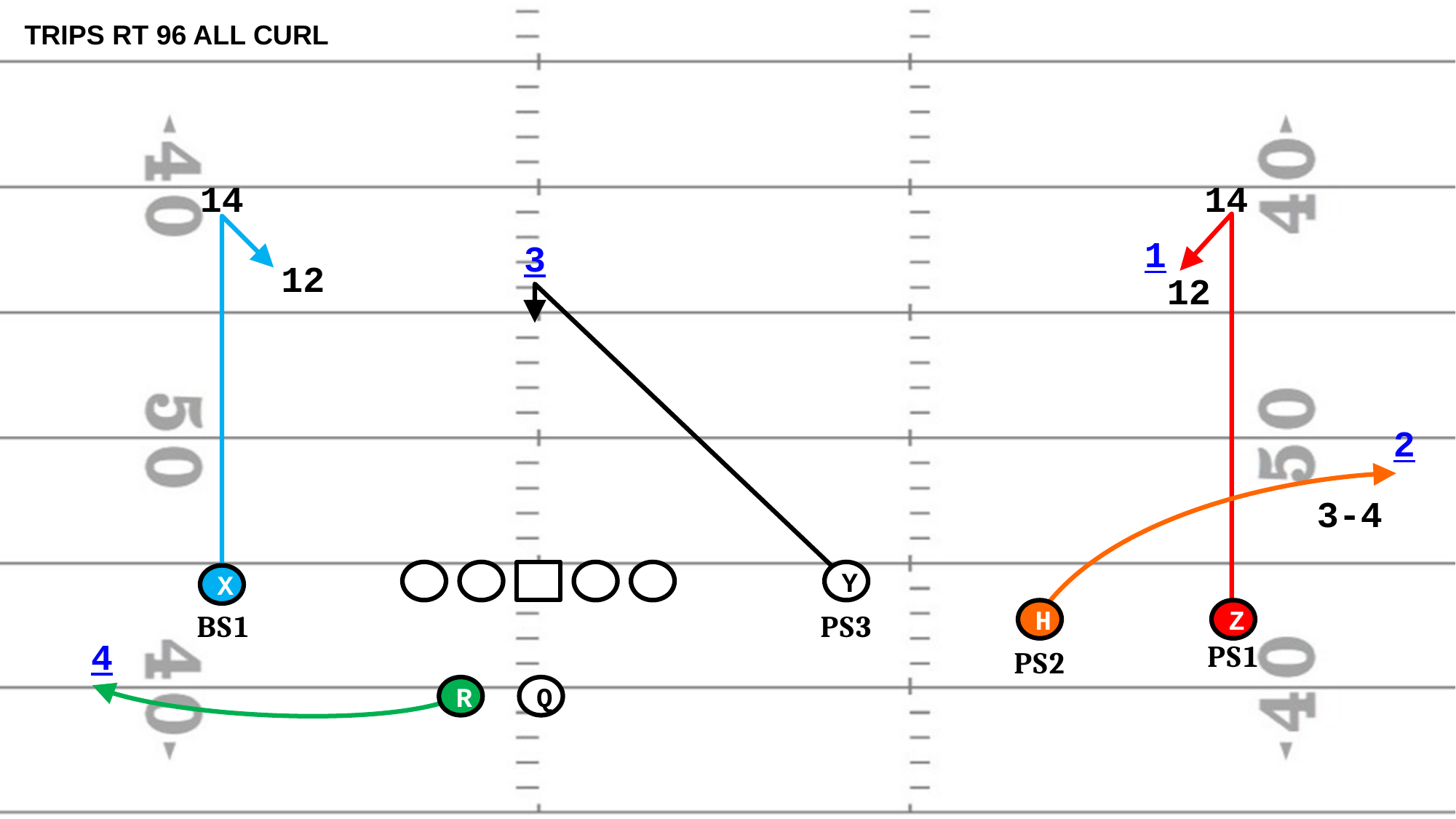

TRIPS RT 96 ALL CURL
14
14

1
3
12
12

2

3-4

Y
X
H
Z
BS1
PS3
PS1
4
PS2
R
Q